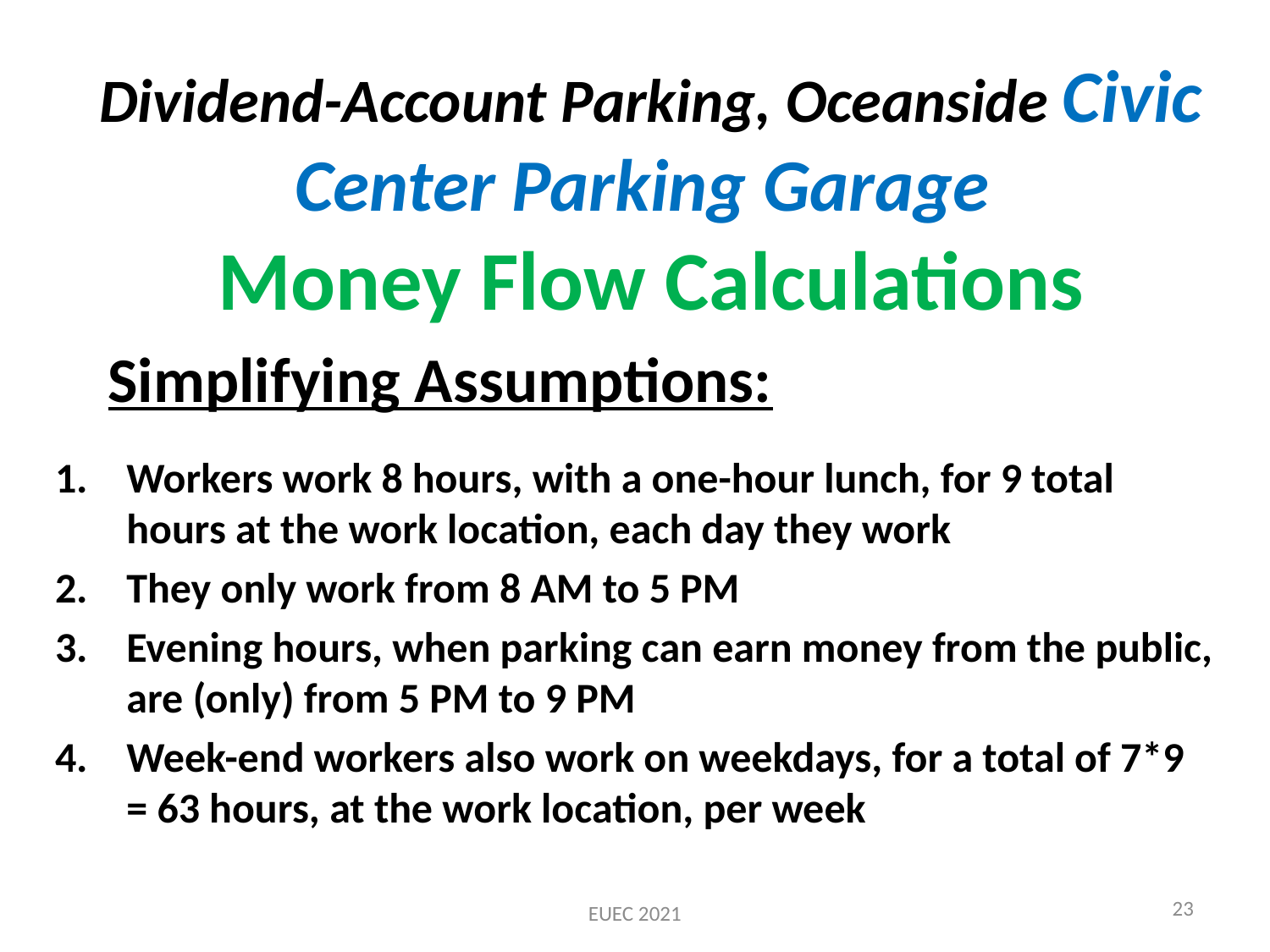

# Dividend-Account Parking, Oceanside Civic Center Parking Garage Money Flow Calculations

Simplifying Assumptions:
Workers work 8 hours, with a one-hour lunch, for 9 total hours at the work location, each day they work
They only work from 8 AM to 5 PM
Evening hours, when parking can earn money from the public, are (only) from 5 PM to 9 PM
Week-end workers also work on weekdays, for a total of 7*9 = 63 hours, at the work location, per week
23
EUEC 2021